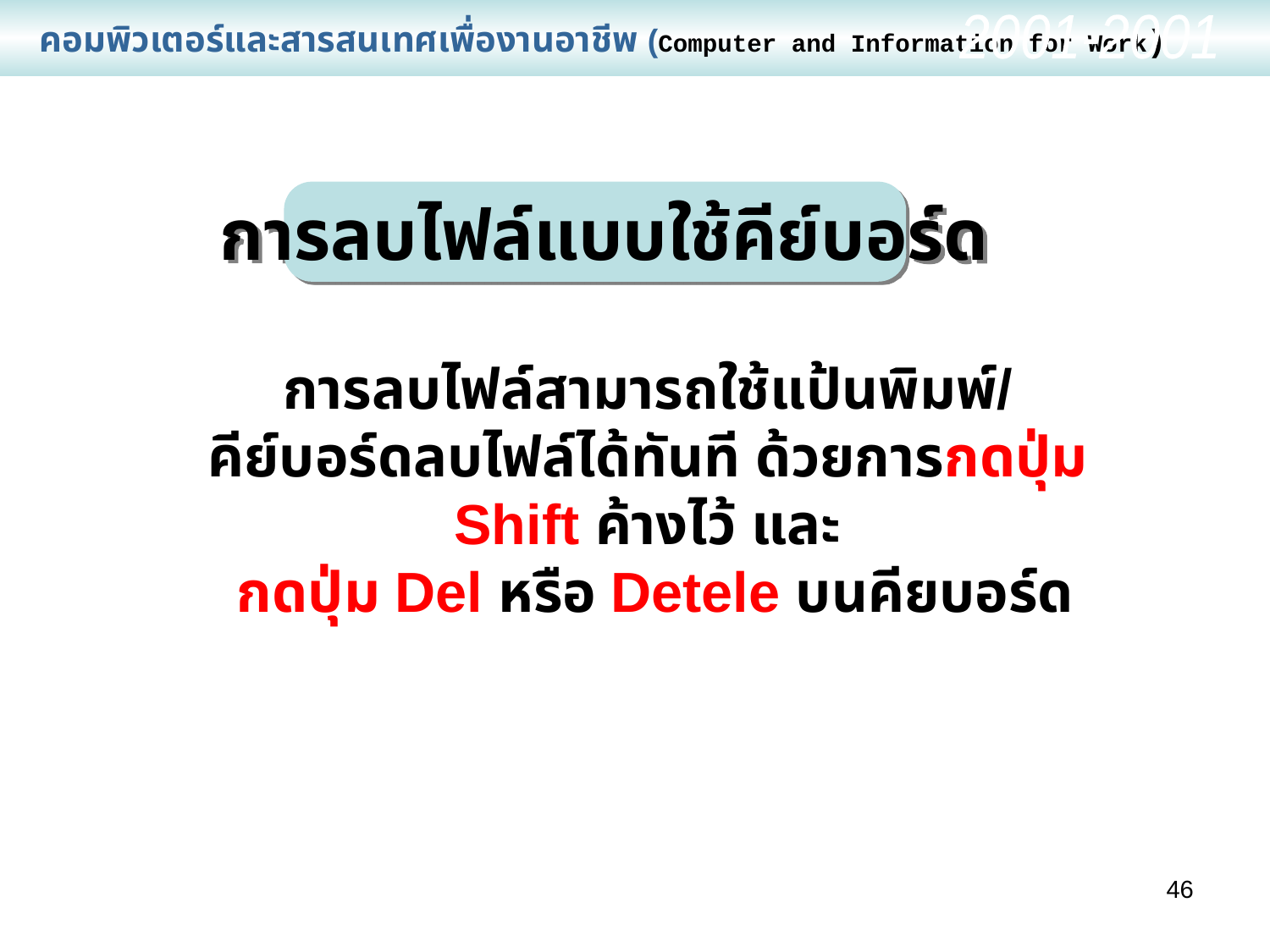

คอมพิวเตอร์และสารสนเทศเพื่องานอาชีพ (Computer and Information for Work)
2001-2001
 การลบไฟล์แบบใช้คีย์บอร์ด
การลบไฟล์สามารถใช้แป้นพิมพ์/คีย์บอร์ดลบไฟล์ได้ทันที ด้วยการกดปุ่ม Shift ค้างไว้ และ
 กดปุ่ม Del หรือ Detele บนคียบอร์ด
46